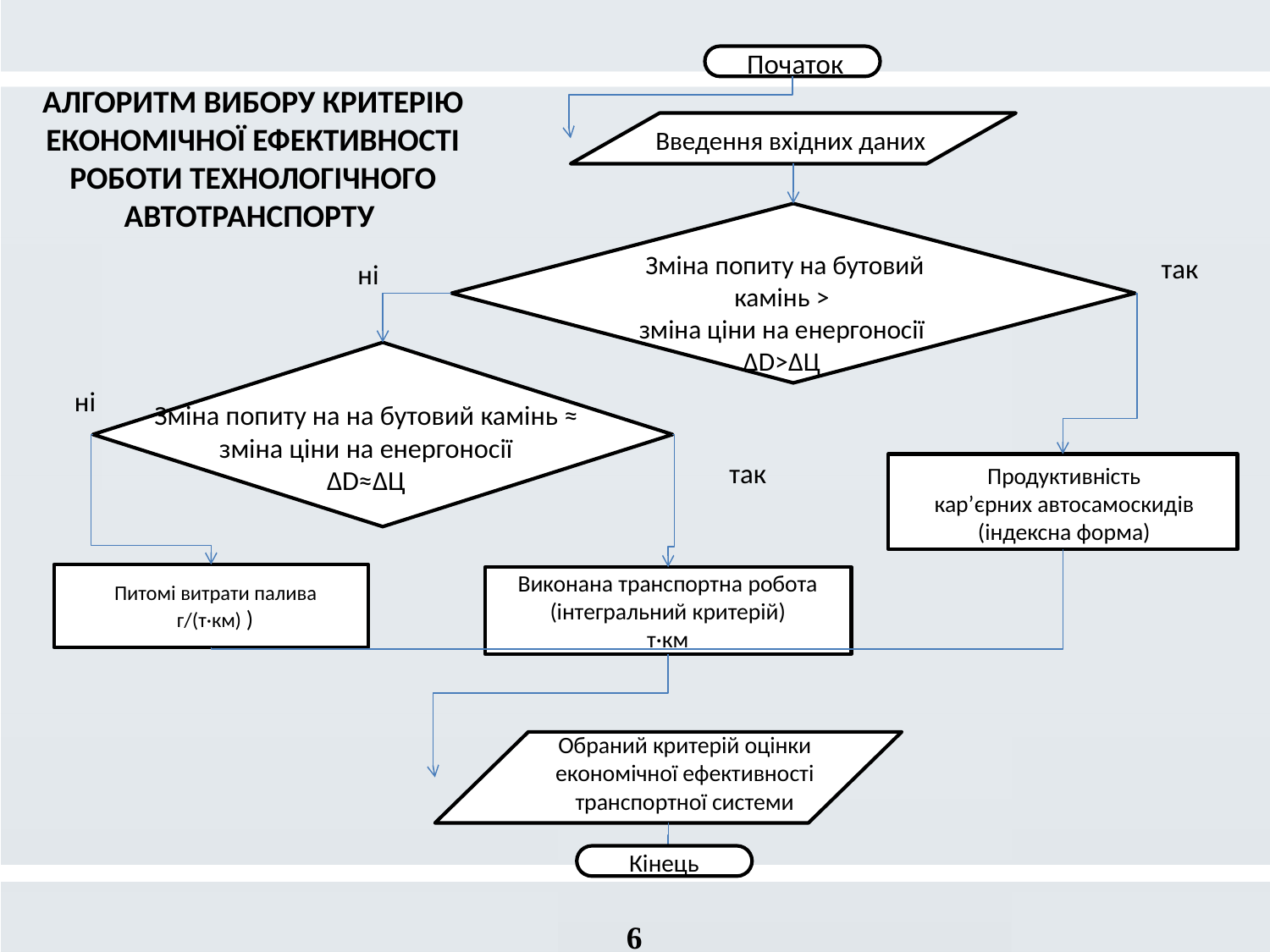

# Початок

АЛГОРИТМ ВИБОРУ КРИТЕРІЮ ЕКОНОМІЧНОЇ ЕФЕКТИВНОСТІ РОБОТИ ТЕХНОЛОГІЧНОГО АВТОТРАНСПОРТУ
Введення вхідних даних

так
Зміна попиту на бутовий камінь >
зміна ціни на енергоносії
ΔD>ΔЦ
ні

ні
Зміна попиту на на бутовий камінь ≈
зміна ціни на енергоносії
ΔD≈ΔЦ
так

Продуктивність
кар’єрних автосамоскидів
(індексна форма)
Виконана транспортна робота
(інтегральний критерій)
т·км

Питомі витрати палива
г/(т·км) )
Обраний критерій оцінки економічної ефективності транспортної системи

Кінець

6